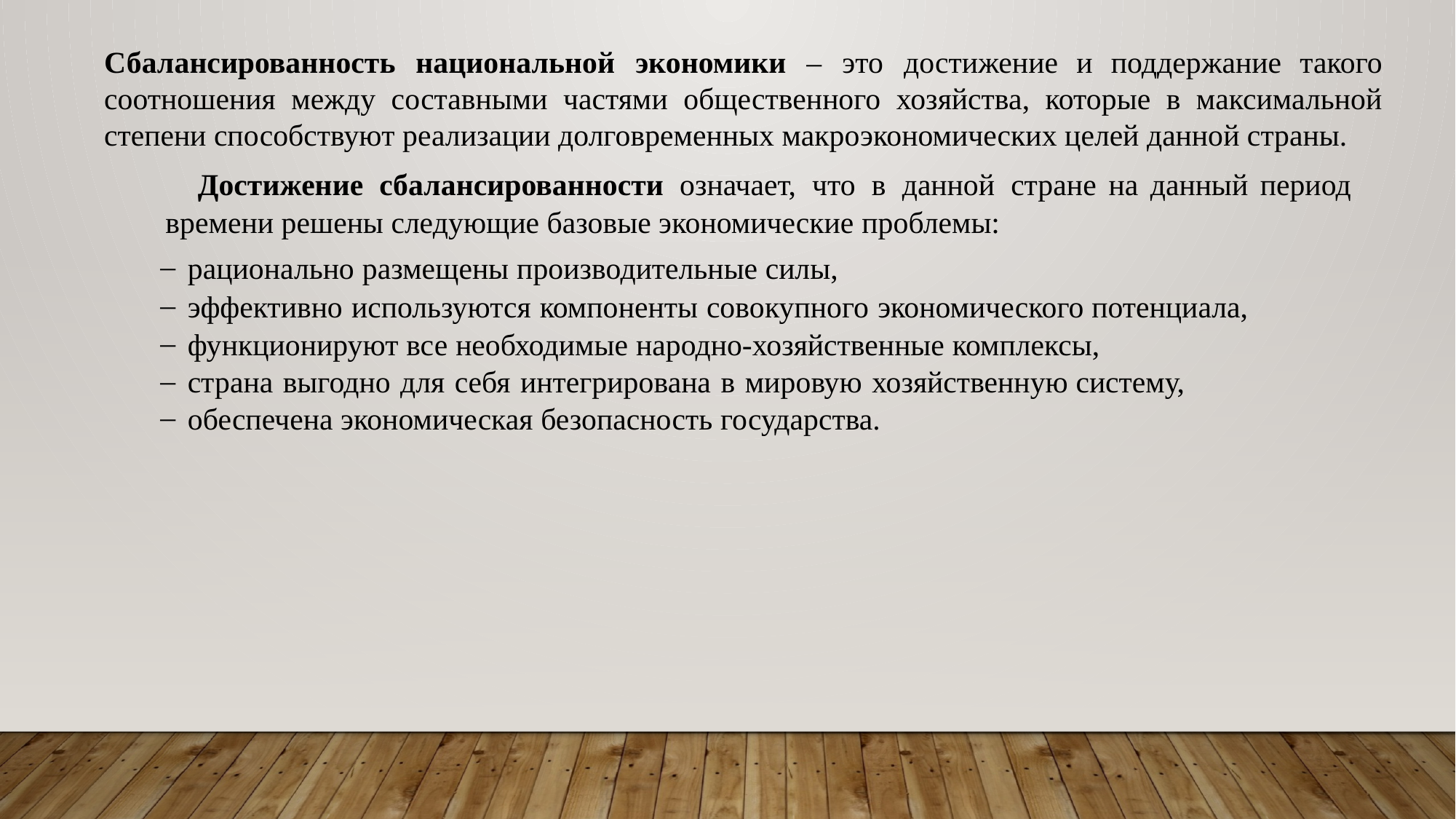

Сбалансированность национальной экономики – это достижение и поддержание такого соотношения между составными частями общественного хозяйства, которые в максимальной степени способствуют реализации долговременных макроэкономических целей данной страны.
Достижение сбалансированности означает, что в данной стране на данный период времени решены следующие базовые экономические проблемы:
рационально размещены производительные силы,
эффективно используются компоненты совокупного экономического потенциала,
функционируют все необходимые народно-хозяйственные комплексы,
страна выгодно для себя интегрирована в мировую хозяйственную систему,
обеспечена экономическая безопасность государства.